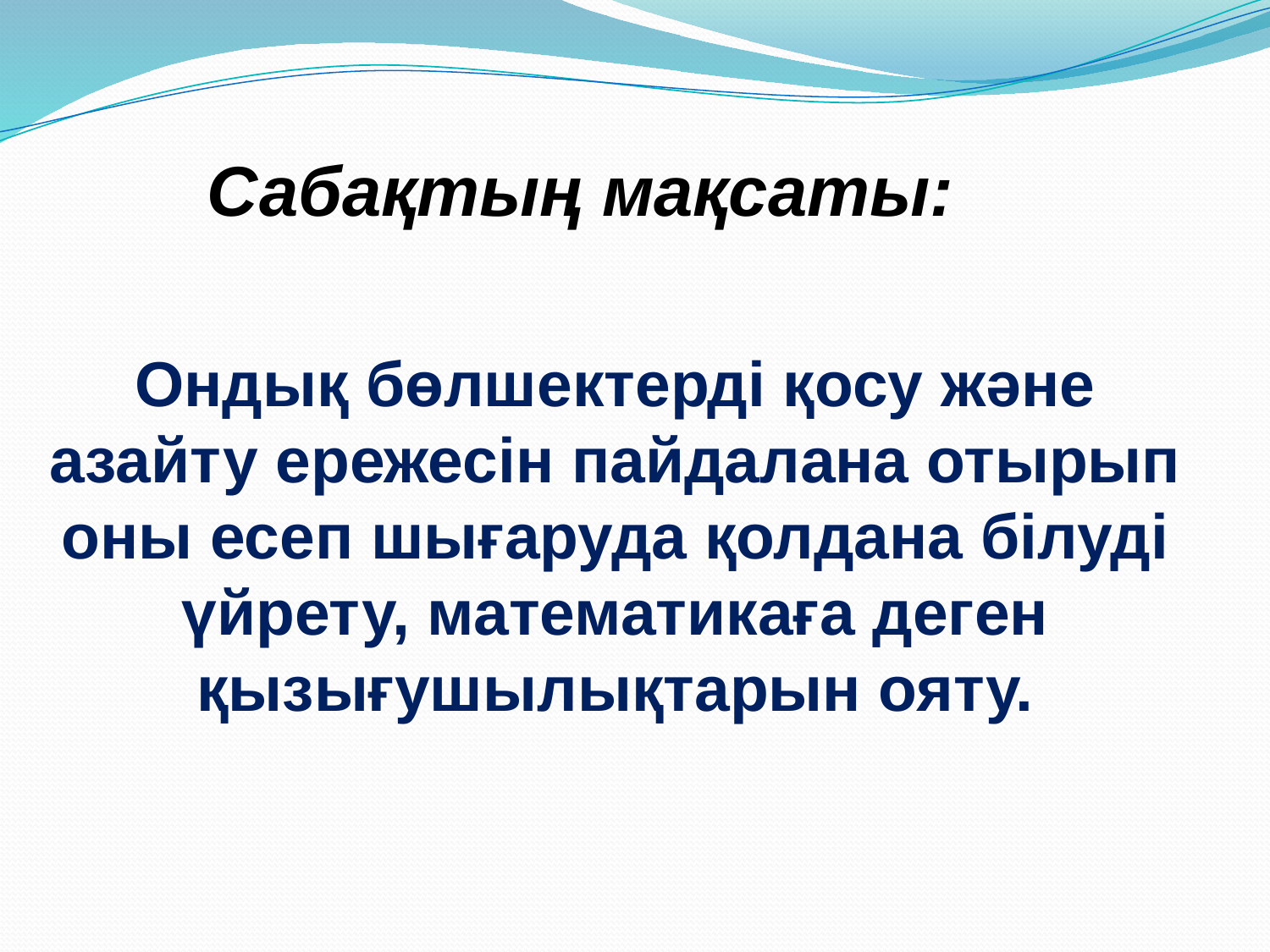

Сабақтың мақсаты:
Ондық бөлшектерді қосу және азайту ережесін пайдалана отырып оны есеп шығаруда қолдана білуді үйрету, математикаға деген қызығушылықтарын ояту.